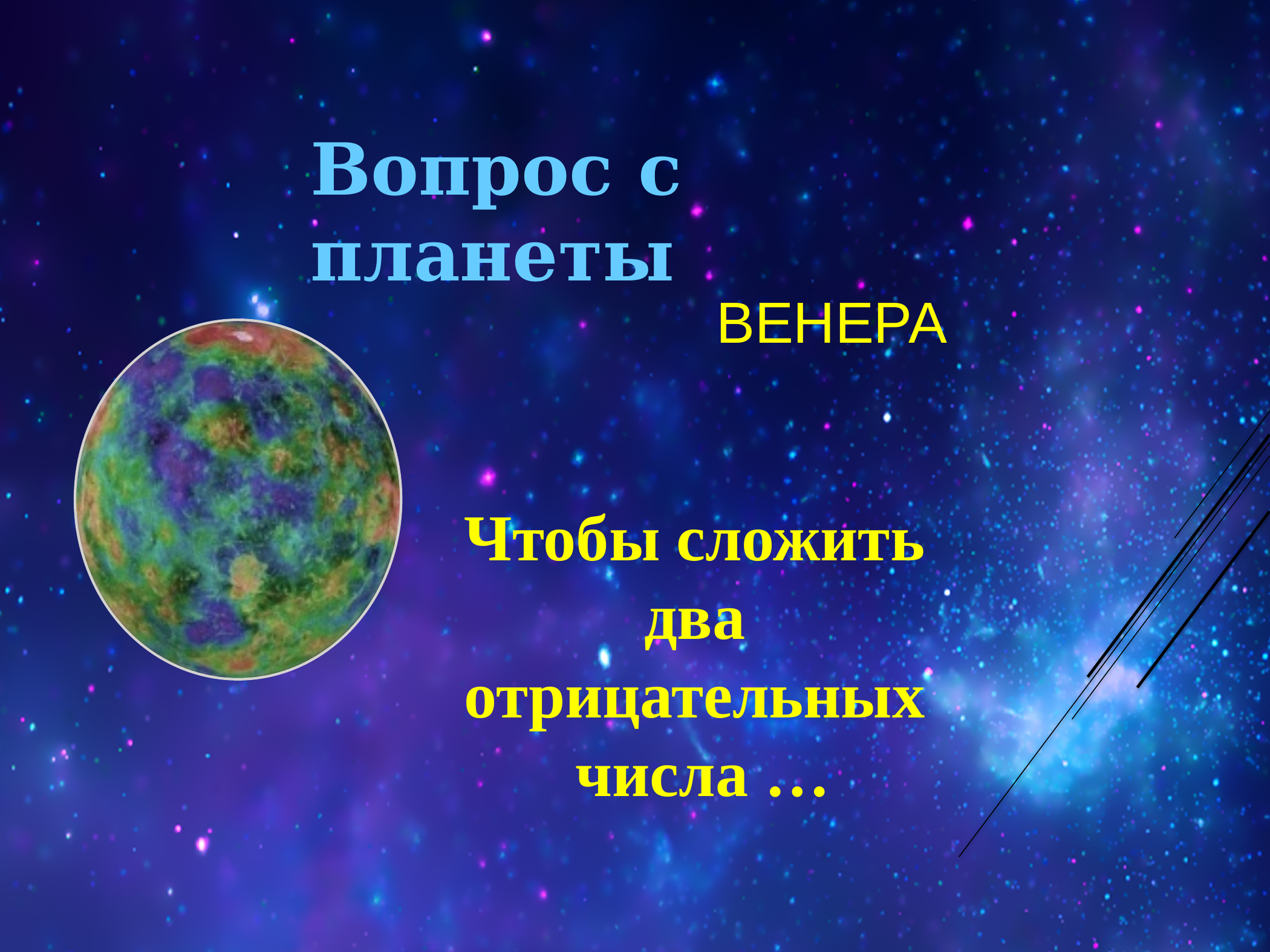

Вопрос с планеты
ВЕНЕРА

Чтобы сложить
два отрицательных
 числа …